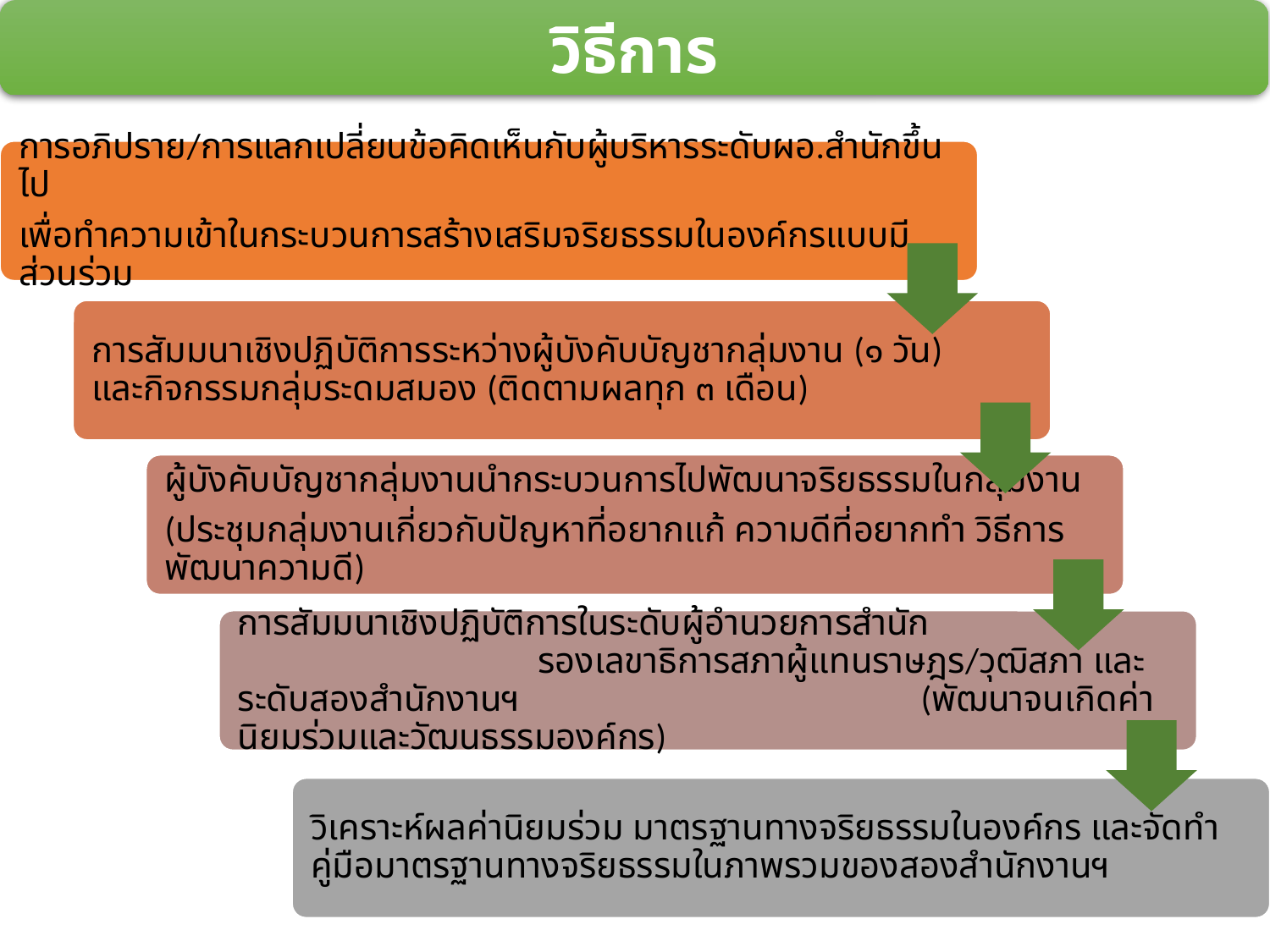

วิธีการ
การอภิปราย/การแลกเปลี่ยนข้อคิดเห็นกับผู้บริหารระดับผอ.สำนักขึ้นไป
เพื่อทำความเข้าในกระบวนการสร้างเสริมจริยธรรมในองค์กรแบบมีส่วนร่วม
การสัมมนาเชิงปฏิบัติการระหว่างผู้บังคับบัญชากลุ่มงาน (๑ วัน)
และกิจกรรมกลุ่มระดมสมอง (ติดตามผลทุก ๓ เดือน)
ผู้บังคับบัญชากลุ่มงานนำกระบวนการไปพัฒนาจริยธรรมในกลุ่มงาน
(ประชุมกลุ่มงานเกี่ยวกับปัญหาที่อยากแก้ ความดีที่อยากทำ วิธีการพัฒนาความดี)
การสัมมนาเชิงปฏิบัติการในระดับผู้อำนวยการสำนัก                                                             รองเลขาธิการสภาผู้แทนราษฎร/วุฒิสภา และระดับสองสำนักงานฯ                                            (พัฒนาจนเกิดค่านิยมร่วมและวัฒนธรรมองค์กร)
วิเคราะห์ผลค่านิยมร่วม มาตรฐานทางจริยธรรมในองค์กร และจัดทำคู่มือมาตรฐานทางจริยธรรมในภาพรวมของสองสำนักงานฯ